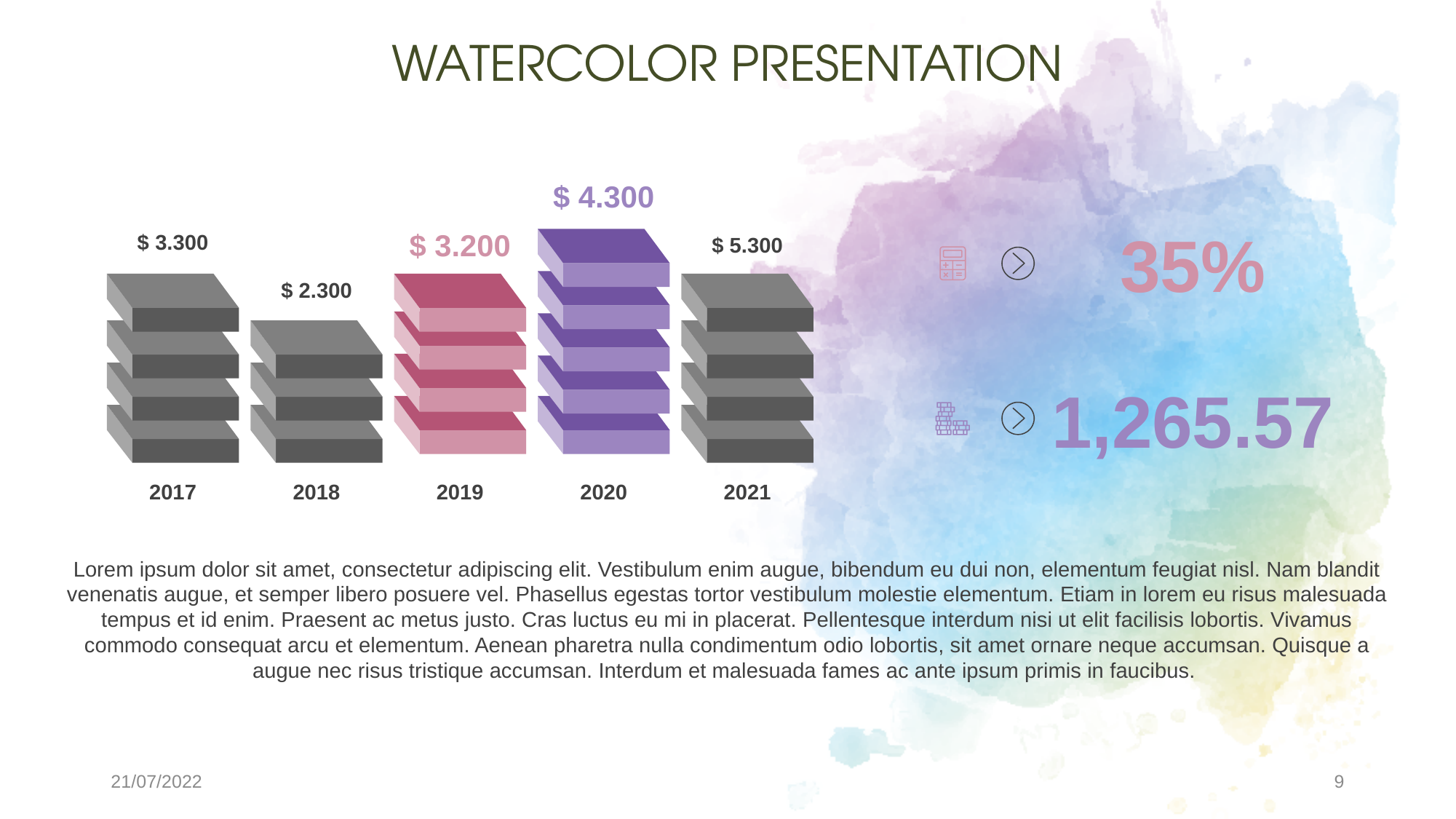

WATERCOLOR PRESENTATION
$ 4.300
$ 3.200
$ 3.300

$ 5.300

$ 2.300

2017
2018
2019
2020
2021
35%

1,265.57

Lorem ipsum dolor sit amet, consectetur adipiscing elit. Vestibulum enim augue, bibendum eu dui non, elementum feugiat nisl. Nam blandit venenatis augue, et semper libero posuere vel. Phasellus egestas tortor vestibulum molestie elementum. Etiam in lorem eu risus malesuada tempus et id enim. Praesent ac metus justo. Cras luctus eu mi in placerat. Pellentesque interdum nisi ut elit facilisis lobortis. Vivamus commodo consequat arcu et elementum. Aenean pharetra nulla condimentum odio lobortis, sit amet ornare neque accumsan. Quisque a augue nec risus tristique accumsan. Interdum et malesuada fames ac ante ipsum primis in faucibus.
21/07/2022
9